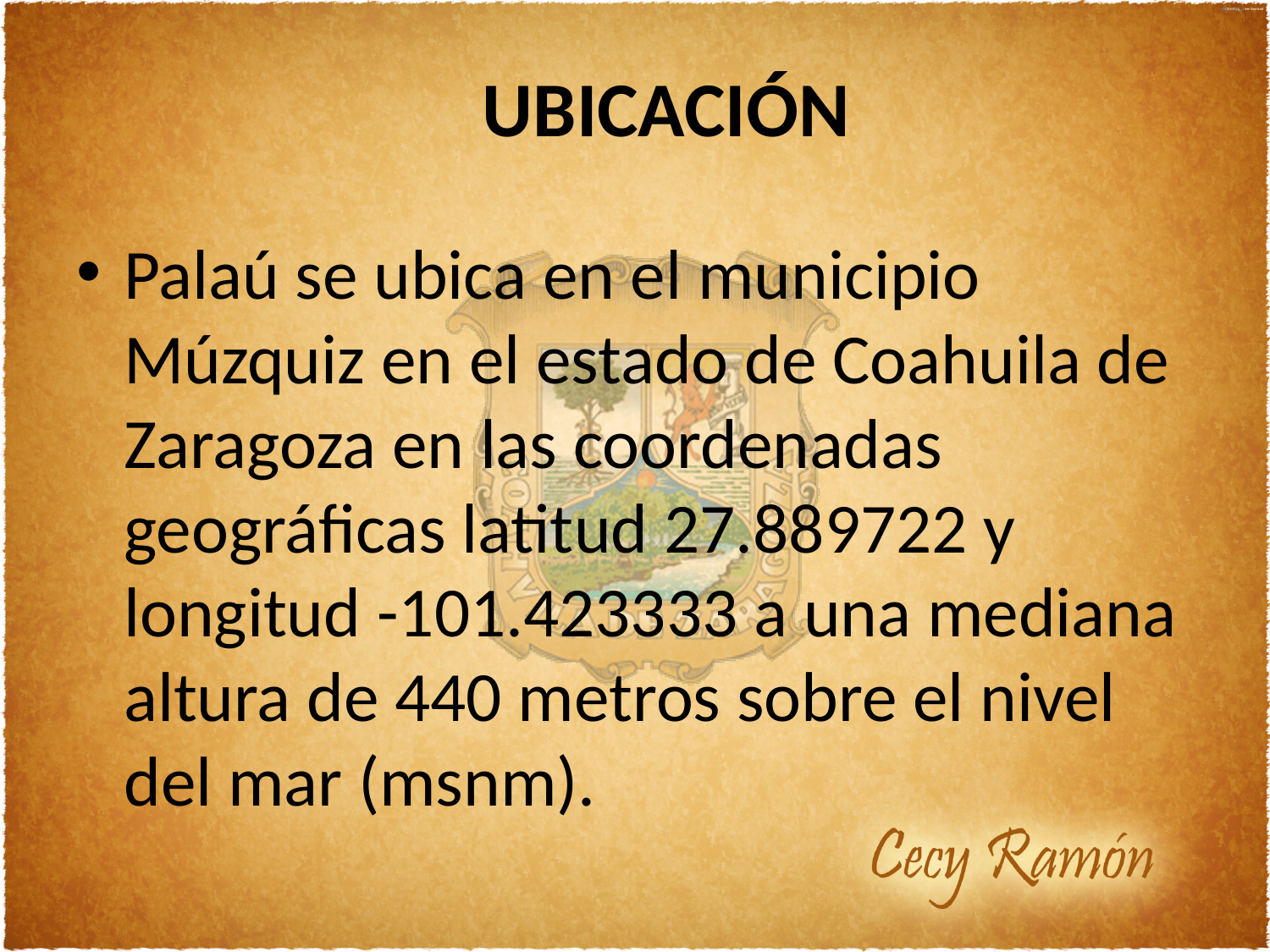

# UBICACIÓN
Palaú se ubica en el municipio Múzquiz en el estado de Coahuila de Zaragoza en las coordenadas geográficas latitud 27.889722 y longitud -101.423333 a una mediana altura de 440 metros sobre el nivel del mar (msnm).